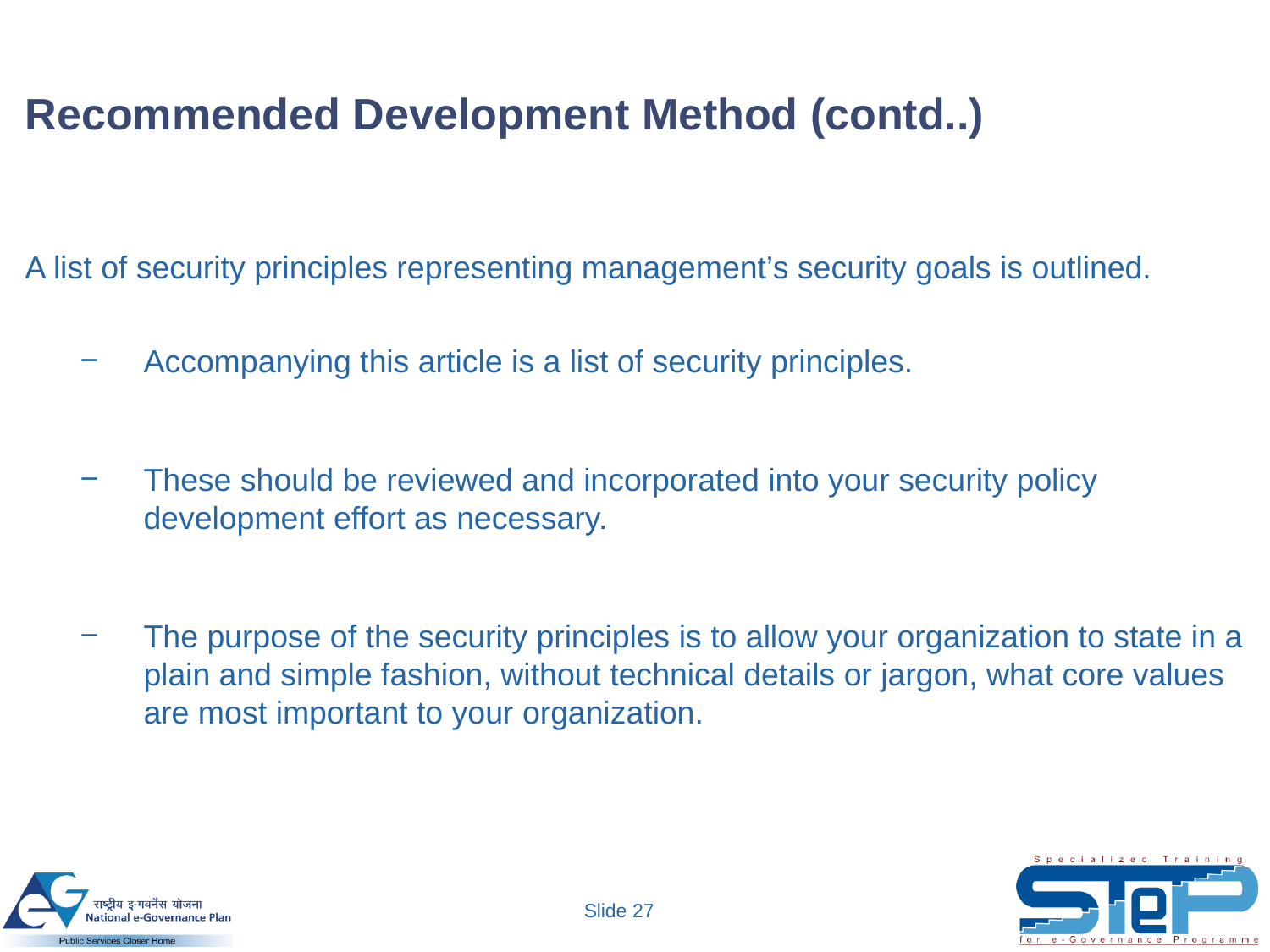

# Recommended Development Method (contd..)
A list of security principles representing management’s security goals is outlined.

Accompanying this article is a list of security principles.

These should be reviewed and incorporated into your security policy development effort as necessary.

The purpose of the security principles is to allow your organization to state in a plain and simple fashion, without technical details or jargon, what core values are most important to your organization.